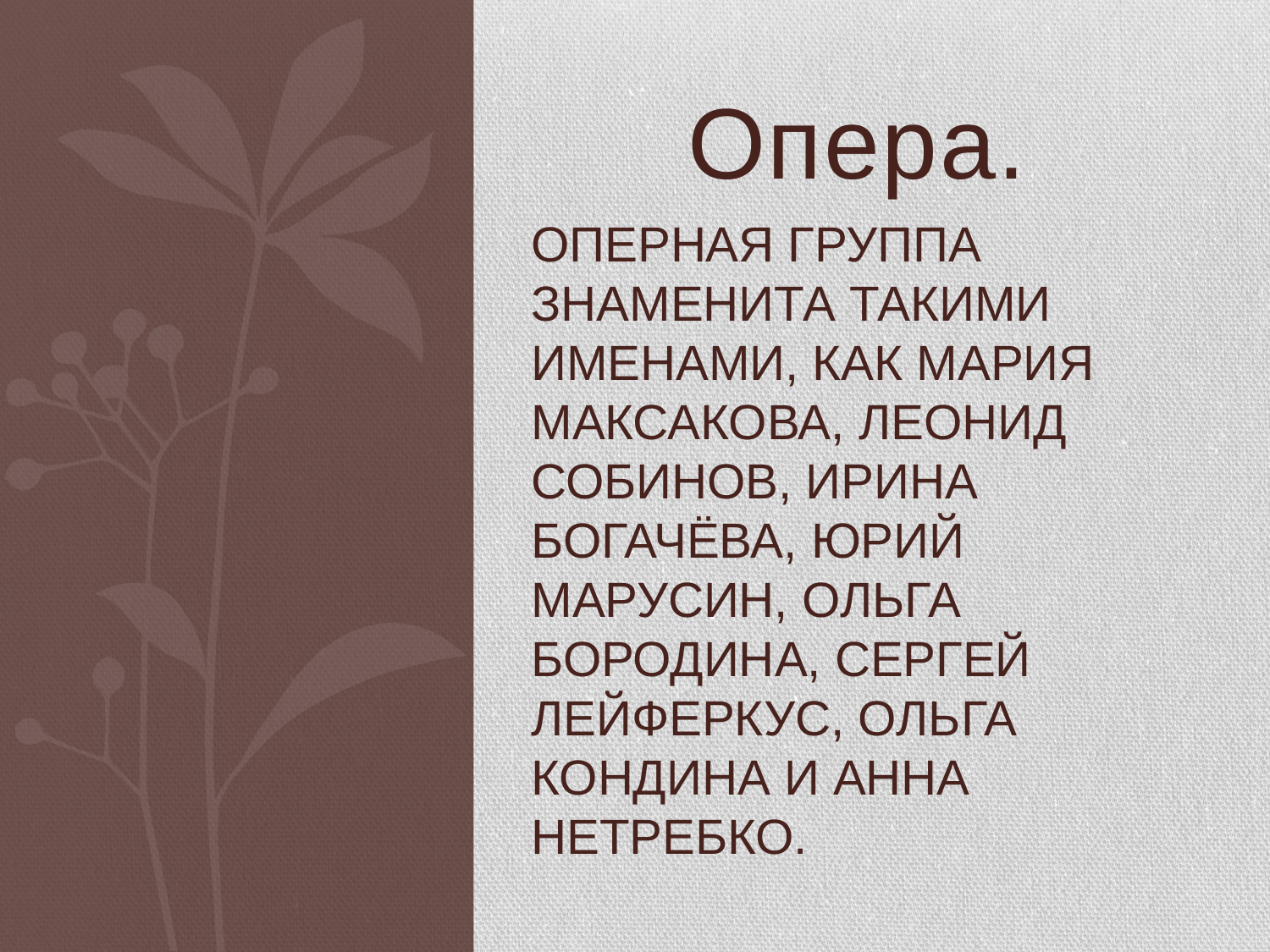

Опера.
# Оперная группа знаменита такими именами, как Мария Максакова, Леонид Собинов, Ирина Богачёва, Юрий Марусин, Ольга Бородина, Сергей Лейферкус, Ольга Кондина и Анна Нетребко.